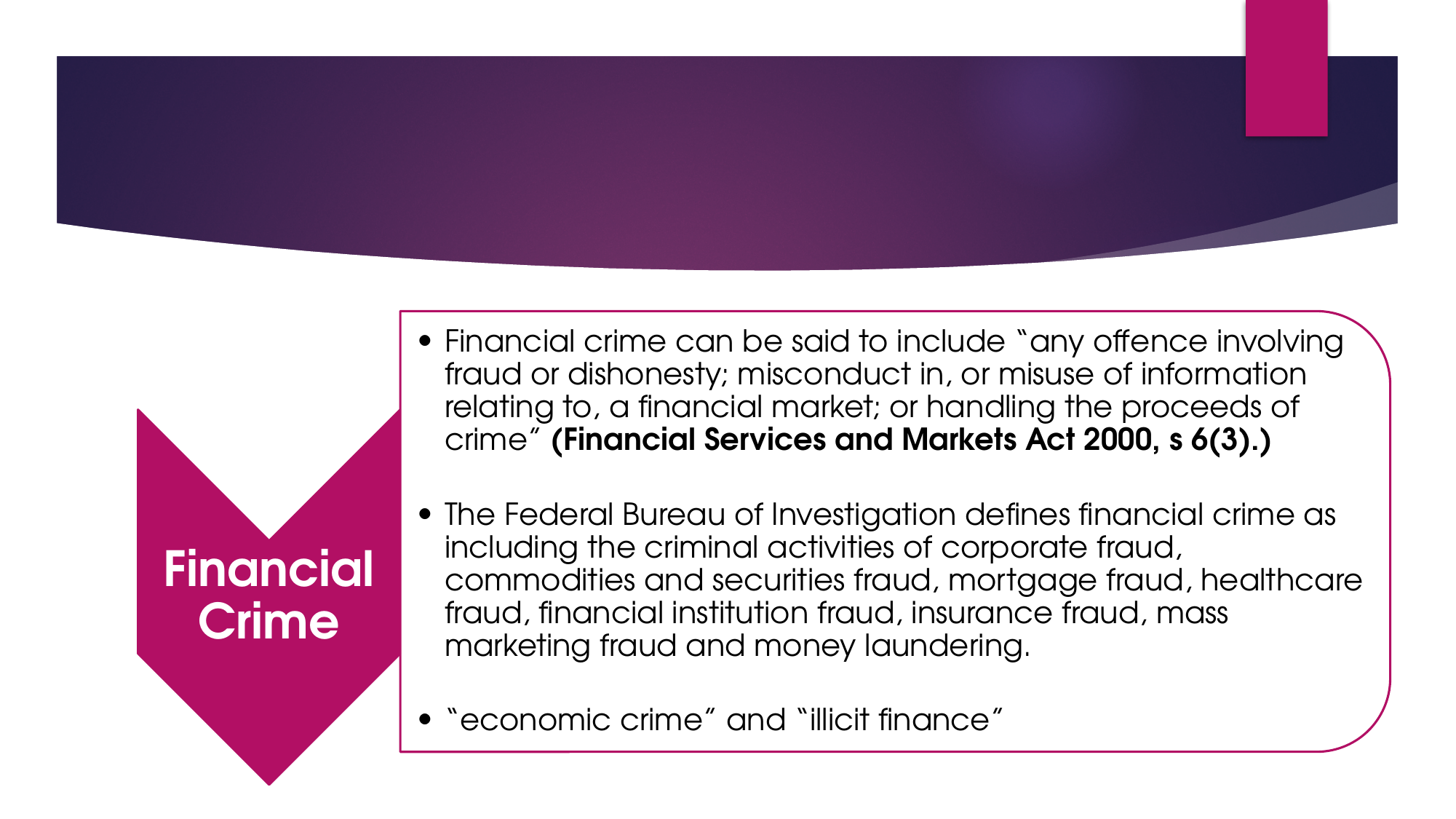

#

Financial crime can be said to include “any offence involving fraud or dishonesty; misconduct in, or misuse of information relating to, a financial market; or handling the proceeds of crime” (Financial Services and Markets Act 2000, s 6(3).)

The Federal Bureau of Investigation defines financial crime as including the criminal activities of corporate fraud, commodities and securities fraud, mortgage fraud, healthcare fraud, financial institution fraud, insurance fraud, mass marketing fraud and money laundering.

“economic crime” and “illicit finance”

Financial Crime